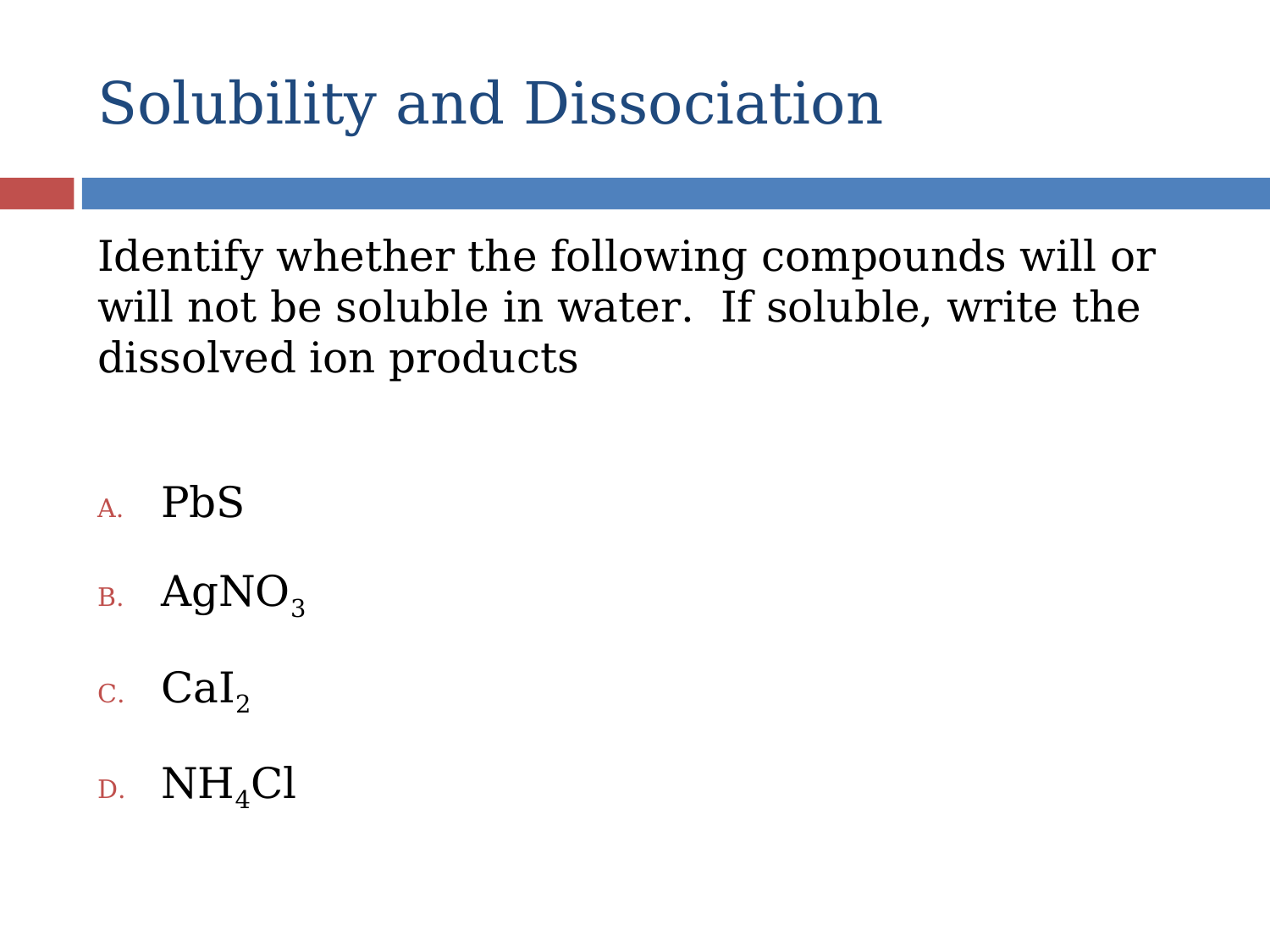

# Solubility and Dissociation
Identify whether the following compounds will or will not be soluble in water.  If soluble, write the dissolved ion products

PbS
AgNO3
CaI2
NH4Cl